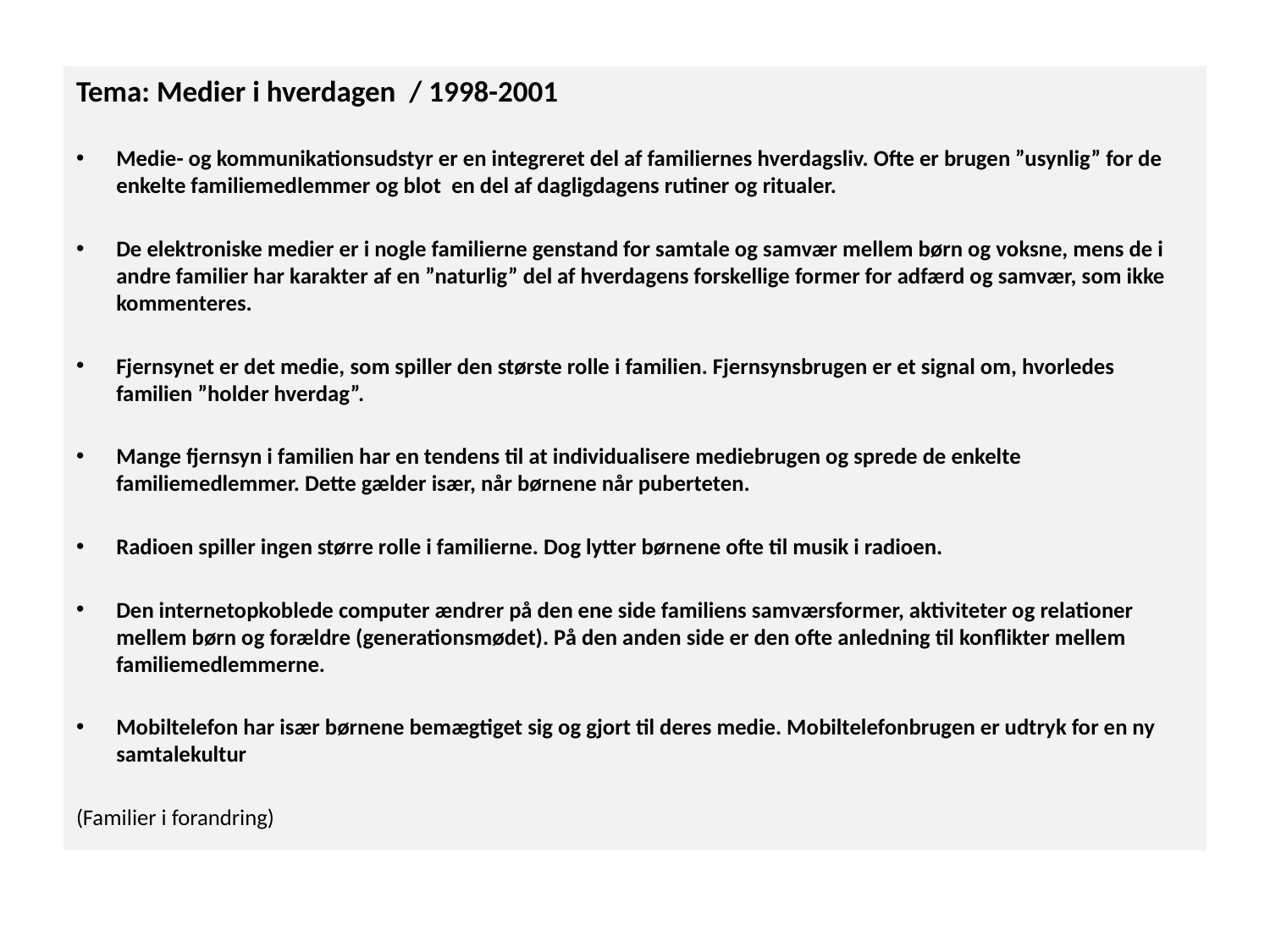

Tema: Medier i hverdagen  / 1998-2001

Medie- og kommunikationsudstyr er en integreret del af familiernes hverdagsliv. Ofte er brugen ”usynlig” for de enkelte familiemedlemmer og blot  en del af dagligdagens rutiner og ritualer.

De elektroniske medier er i nogle familierne genstand for samtale og samvær mellem børn og voksne, mens de i andre familier har karakter af en ”naturlig” del af hverdagens forskellige former for adfærd og samvær, som ikke kommenteres.

Fjernsynet er det medie, som spiller den største rolle i familien. Fjernsynsbrugen er et signal om, hvorledes familien ”holder hverdag”.

Mange fjernsyn i familien har en tendens til at individualisere mediebrugen og sprede de enkelte familiemedlemmer. Dette gælder især, når børnene når puberteten.

Radioen spiller ingen større rolle i familierne. Dog lytter børnene ofte til musik i radioen.

Den internetopkoblede computer ændrer på den ene side familiens samværsformer, aktiviteter og relationer mellem børn og forældre (generationsmødet). På den anden side er den ofte anledning til konflikter mellem familiemedlemmerne.

Mobiltelefon har især børnene bemægtiget sig og gjort til deres medie. Mobiltelefonbrugen er udtryk for en ny samtalekultur

(Familier i forandring)